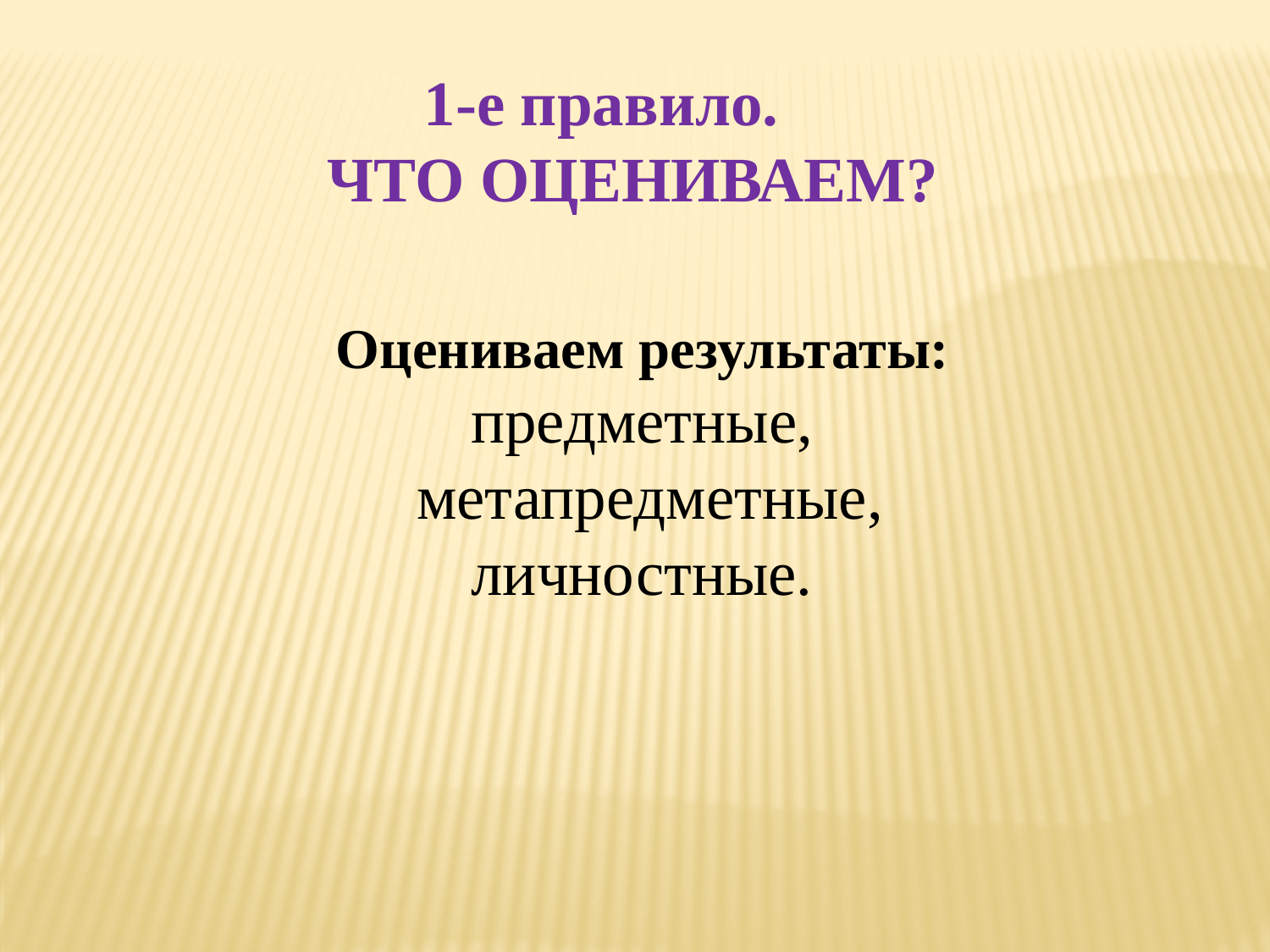

1-е правило.
ЧТО ОЦЕНИВАЕМ?
Оцениваем результаты:
предметные,
метапредметные,
личностные.